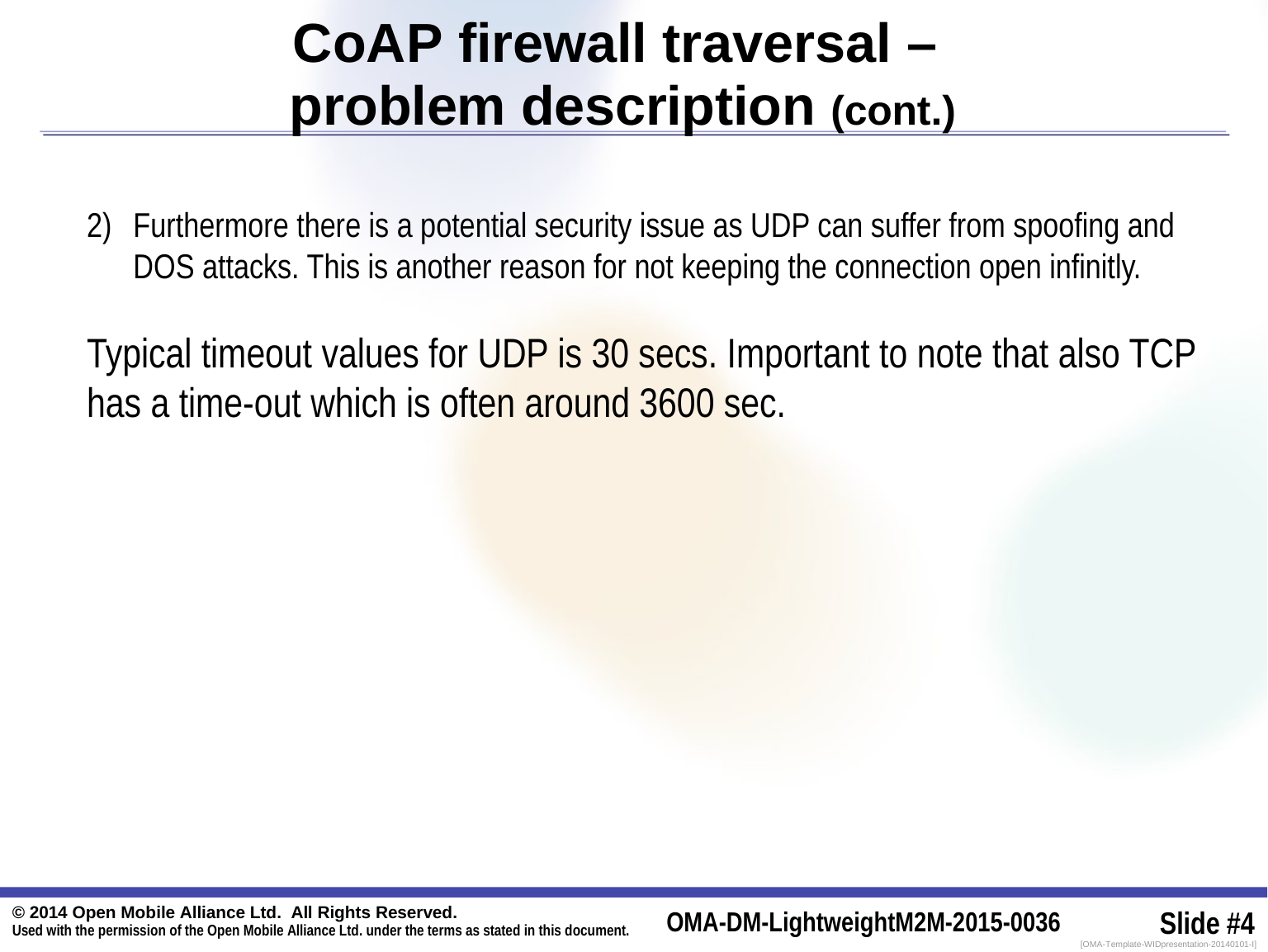

# CoAP firewall traversal – problem description (cont.)

Furthermore there is a potential security issue as UDP can suffer from spoofing and DOS attacks. This is another reason for not keeping the connection open infinitly.

Typical timeout values for UDP is 30 secs. Important to note that also TCP has a time-out which is often around 3600 sec.

© 2014 Open Mobile Alliance Ltd.  All Rights Reserved.
Used with the permission of the Open Mobile Alliance Ltd. under the terms as stated in this document.
OMA-DM-LightweightM2M-2015-0036
Slide #4
[OMA-Template-WIDpresentation-20140101-I]